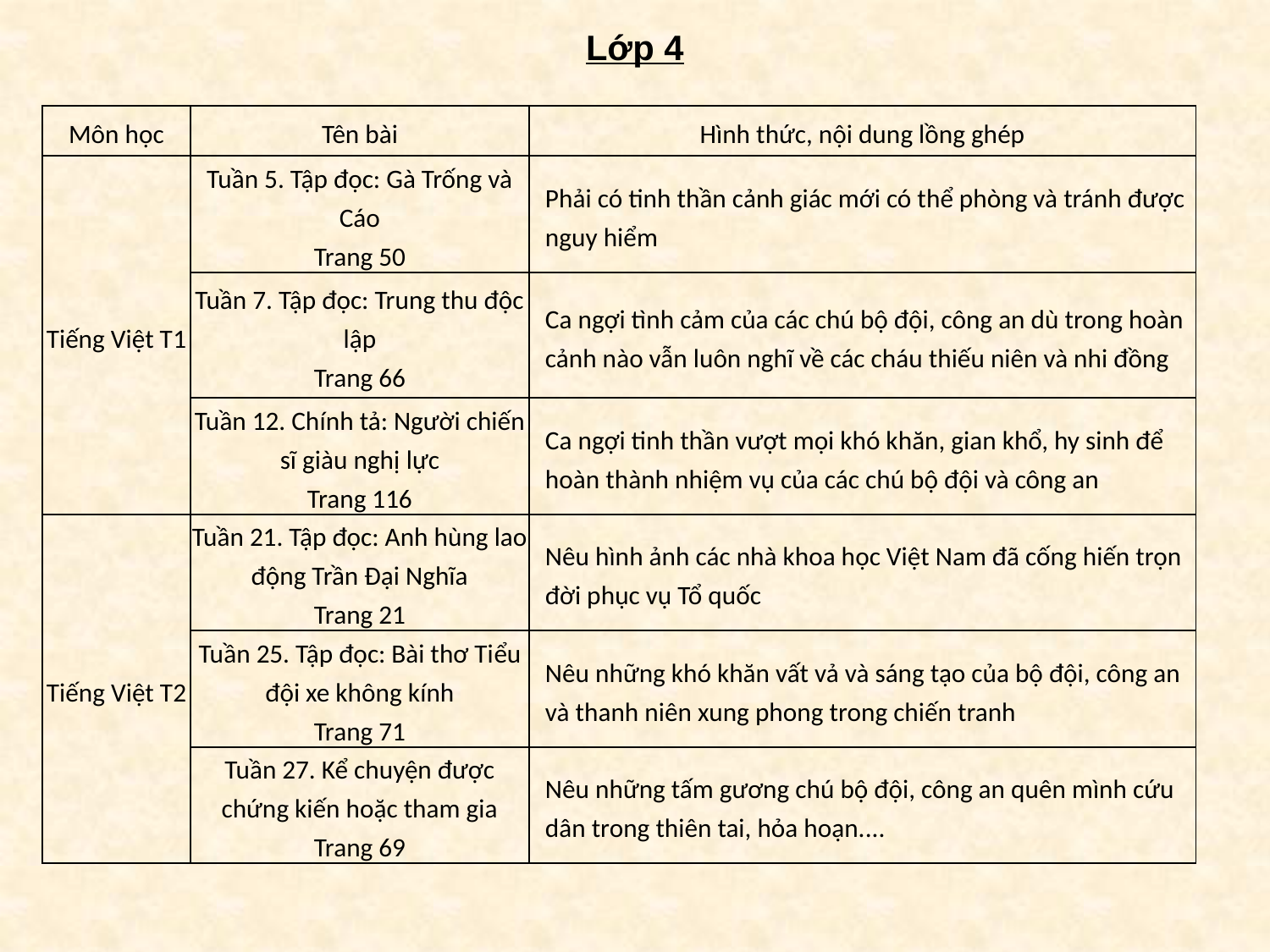

Lớp 4
| Môn học | Tên bài | Hình thức, nội dung lồng ghép |
| --- | --- | --- |
| Tiếng Việt T1 | Tuần 5. Tập đọc: Gà Trống và Cáo Trang 50 | Phải có tinh thần cảnh giác mới có thể phòng và tránh được nguy hiểm |
|  | Tuần 7. Tập đọc: Trung thu độc lập Trang 66 | Ca ngợi tình cảm của các chú bộ đội, công an dù trong hoàn cảnh nào vẫn luôn nghĩ về các cháu thiếu niên và nhi đồng |
|  | Tuần 12. Chính tả: Người chiến sĩ giàu nghị lực Trang 116 | Ca ngợi tinh thần vượt mọi khó khăn, gian khổ, hy sinh để hoàn thành nhiệm vụ của các chú bộ đội và công an |
| Tiếng Việt T2 | Tuần 21. Tập đọc: Anh hùng lao động Trần Đại Nghĩa Trang 21 | Nêu hình ảnh các nhà khoa học Việt Nam đã cống hiến trọn đời phục vụ Tổ quốc |
|  | Tuần 25. Tập đọc: Bài thơ Tiểu đội xe không kính Trang 71 | Nêu những khó khăn vất vả và sáng tạo của bộ đội, công an và thanh niên xung phong trong chiến tranh |
|  | Tuần 27. Kể chuyện được chứng kiến hoặc tham gia Trang 69 | Nêu những tấm gương chú bộ đội, công an quên mình cứu dân trong thiên tai, hỏa hoạn.... |